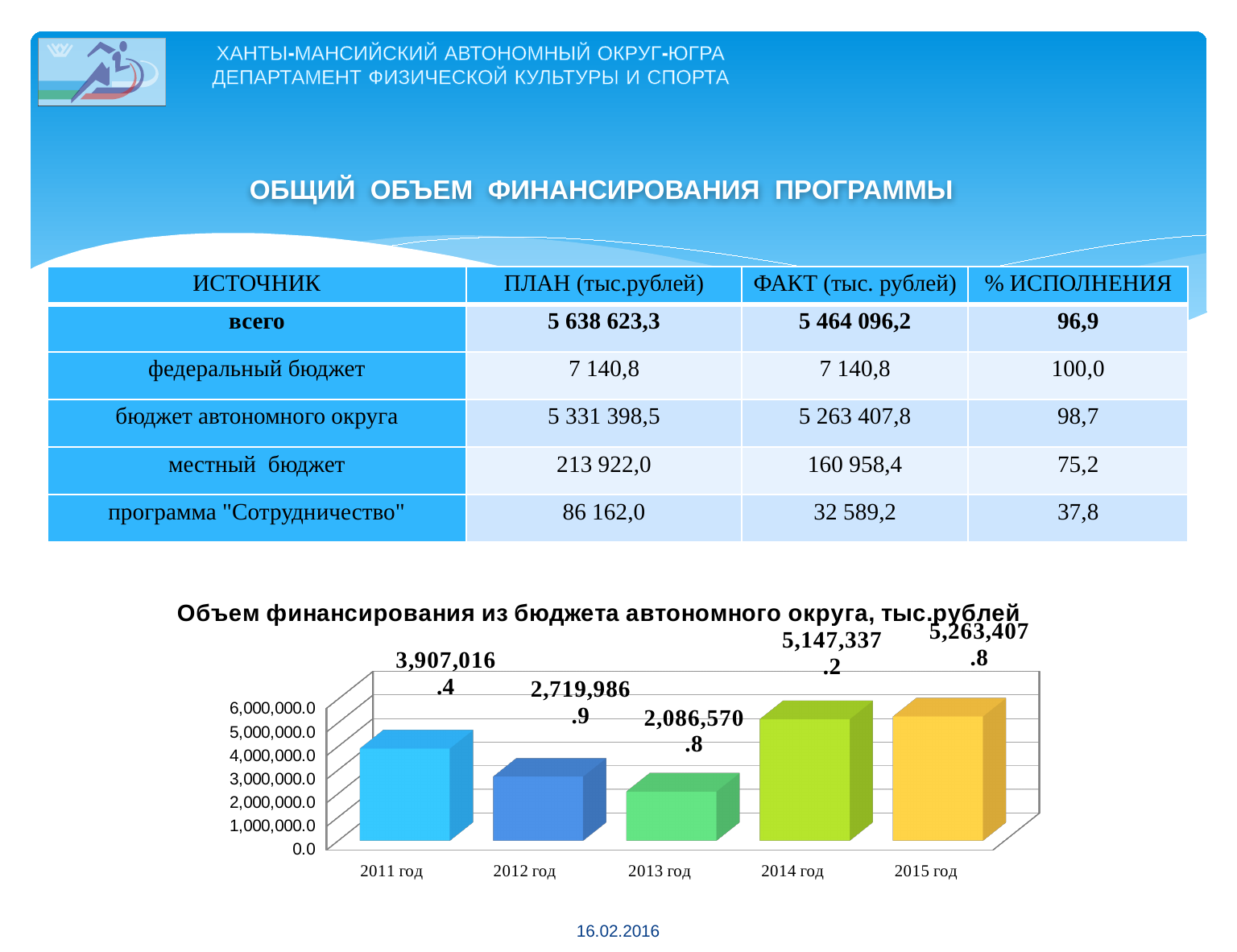

ХАНТЫ-МАНСИЙСКИЙ АВТОНОМНЫЙ ОКРУГ-ЮГРА
ДЕПАРТАМЕНТ ФИЗИЧЕСКОЙ КУЛЬТУРЫ И СПОРТА

ОБЩИЙ  ОБЪЕМ  ФИНАНСИРОВАНИЯ  ПРОГРАММЫ
| ИСТОЧНИК | ПЛАН (тыс.рублей) | ФАКТ (тыс. рублей) | % ИСПОЛНЕНИЯ |
| --- | --- | --- | --- |
| всего | 5 638 623,3 | 5 464 096,2 | 96,9 |
| федеральный бюджет | 7 140,8 | 7 140,8 | 100,0 |
| бюджет автономного округа | 5 331 398,5 | 5 263 407,8 | 98,7 |
| местный бюджет | 213 922,0 | 160 958,4 | 75,2 |
| программа "Сотрудничество" | 86 162,0 | 32 589,2 | 37,8 |

[unsupported chart]

16.02.2016